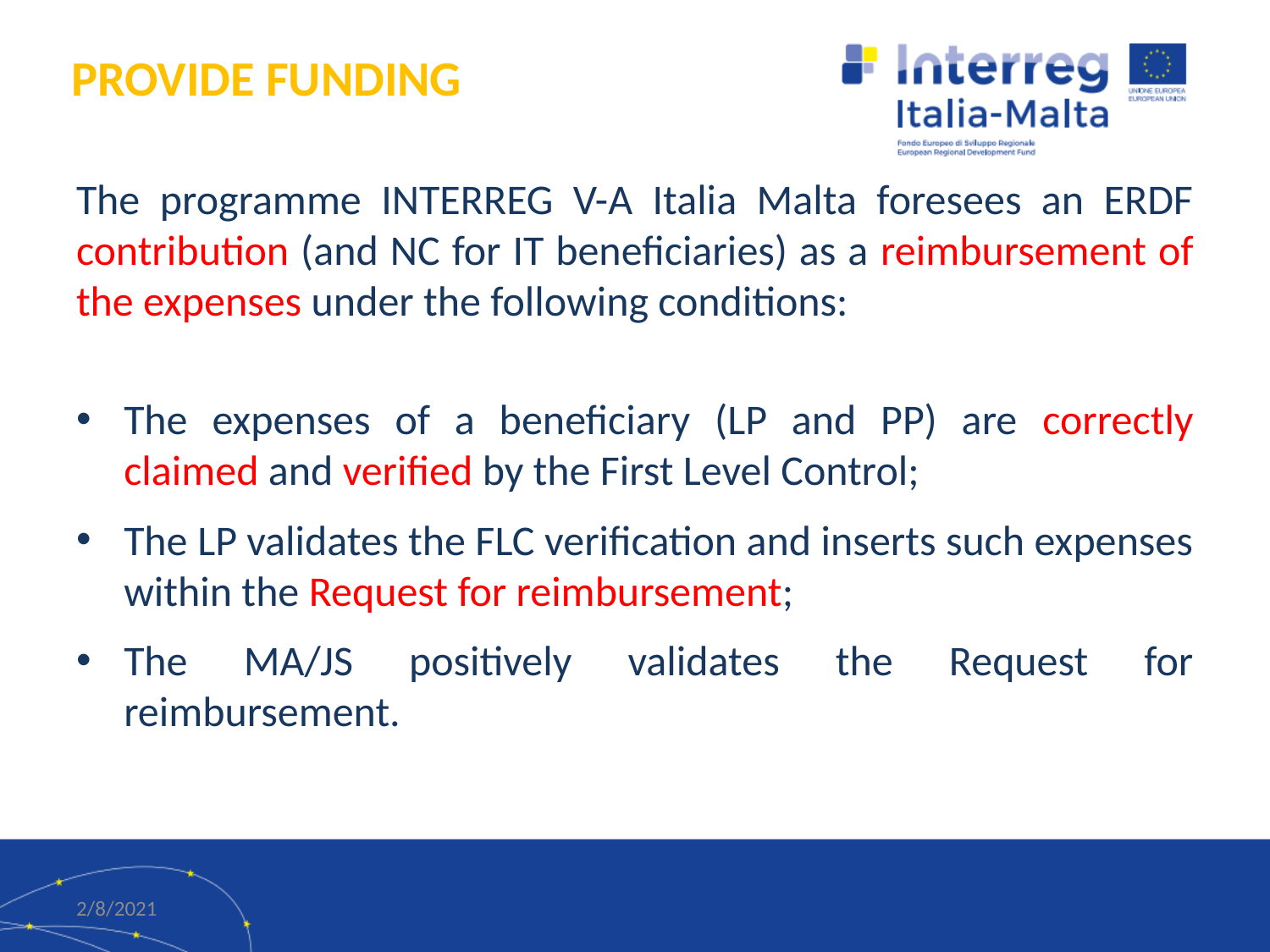

# PROVIDE FUNDING
The programme INTERREG V-A Italia Malta foresees an ERDF contribution (and NC for IT beneficiaries) as a reimbursement of the expenses under the following conditions:

The expenses of a beneficiary (LP and PP) are correctly claimed and verified by the First Level Control;
The LP validates the FLC verification and inserts such expenses within the Request for reimbursement;
The MA/JS positively validates the Request for reimbursement.
2/8/2021

4